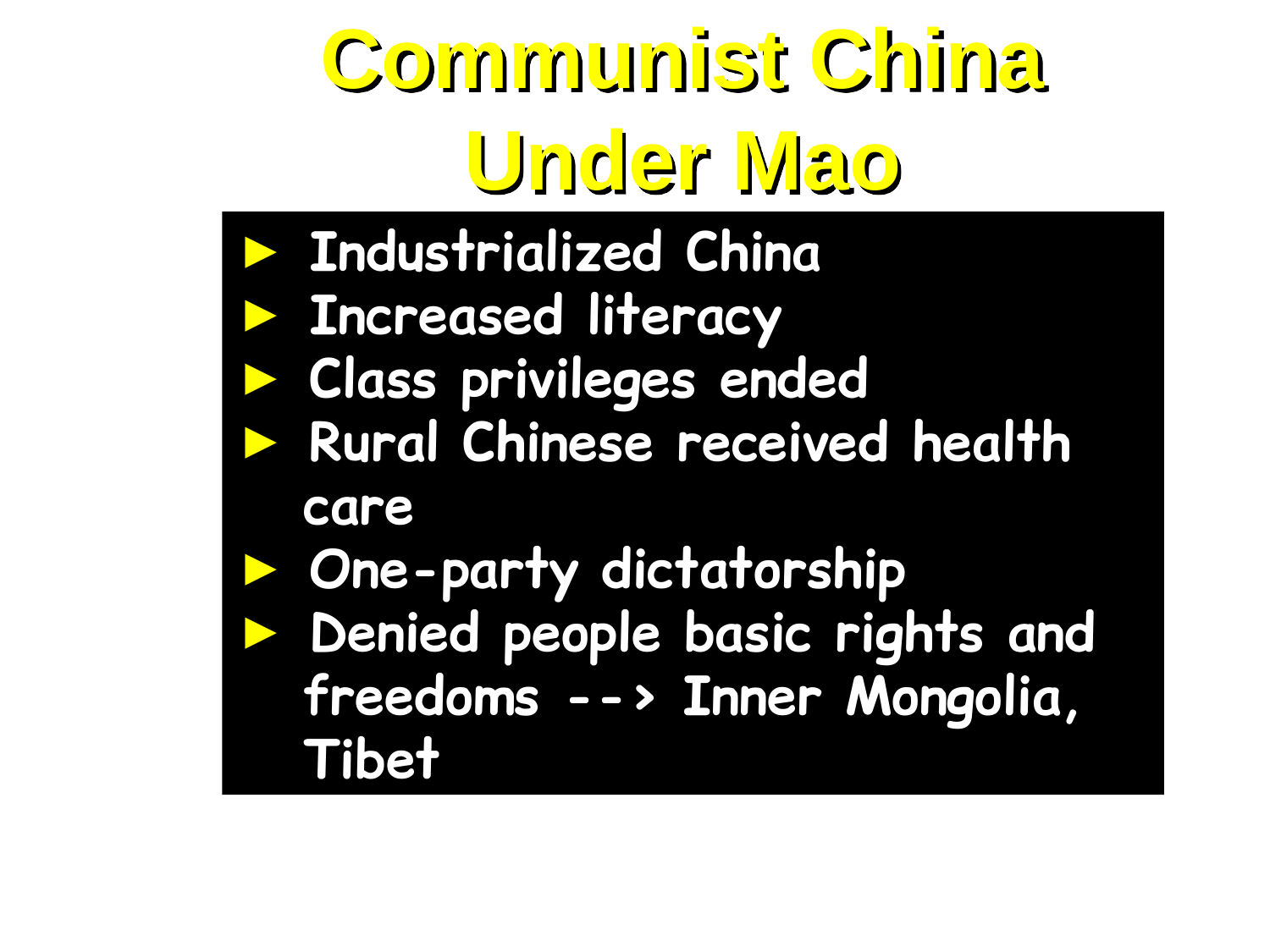

# Communist China Under Mao
 Industrialized China
 Increased literacy
 Class privileges ended
 Rural Chinese received health
   care
 One-party dictatorship
 Denied people basic rights and
   freedoms --> Inner Mongolia,
   Tibet